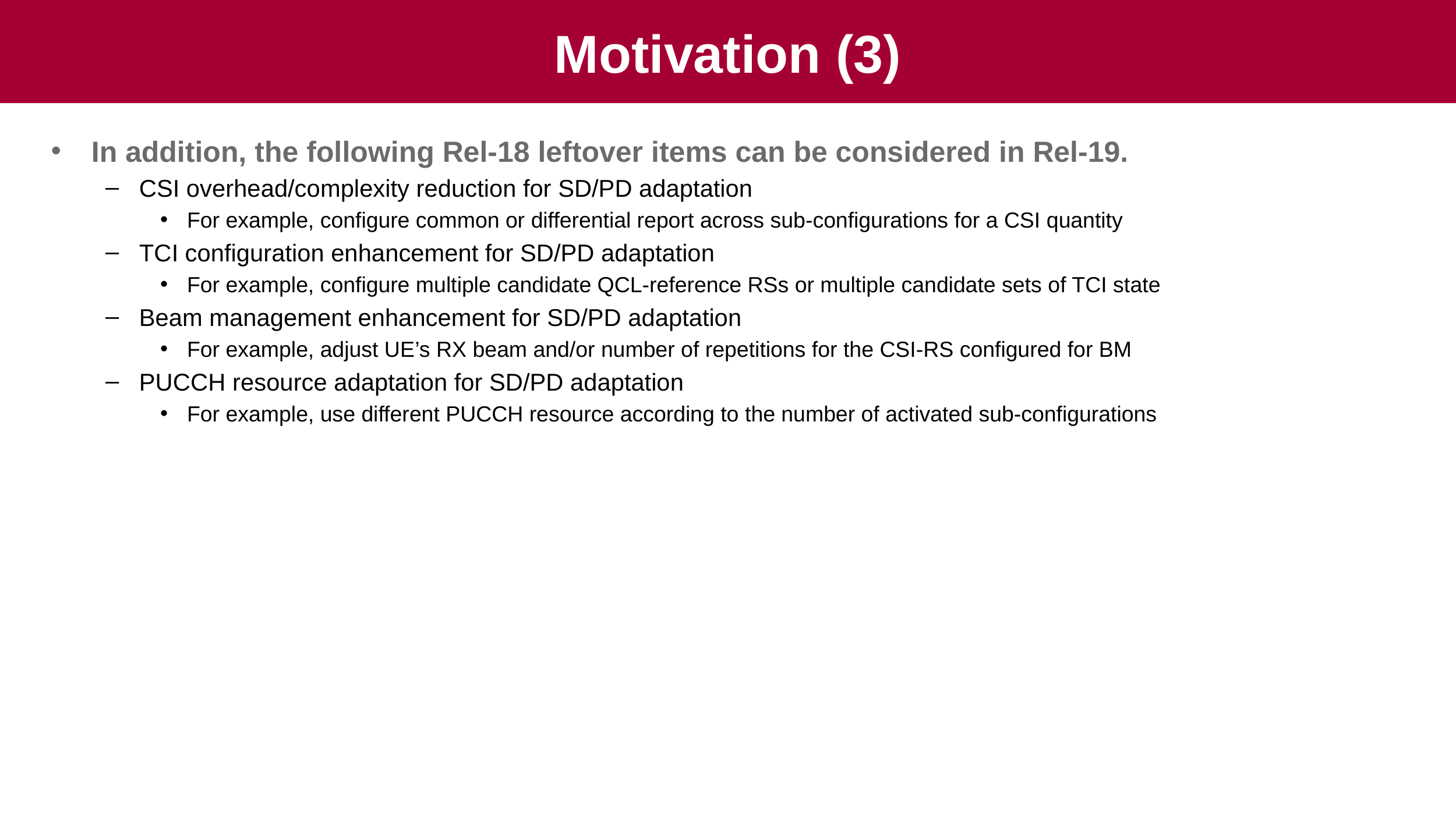

# Motivation (3)
In addition, the following Rel-18 leftover items can be considered in Rel-19.
CSI overhead/complexity reduction for SD/PD adaptation
For example, configure common or differential report across sub-configurations for a CSI quantity
TCI configuration enhancement for SD/PD adaptation
For example, configure multiple candidate QCL-reference RSs or multiple candidate sets of TCI state
Beam management enhancement for SD/PD adaptation
For example, adjust UE’s RX beam and/or number of repetitions for the CSI-RS configured for BM
PUCCH resource adaptation for SD/PD adaptation
For example, use different PUCCH resource according to the number of activated sub-configurations